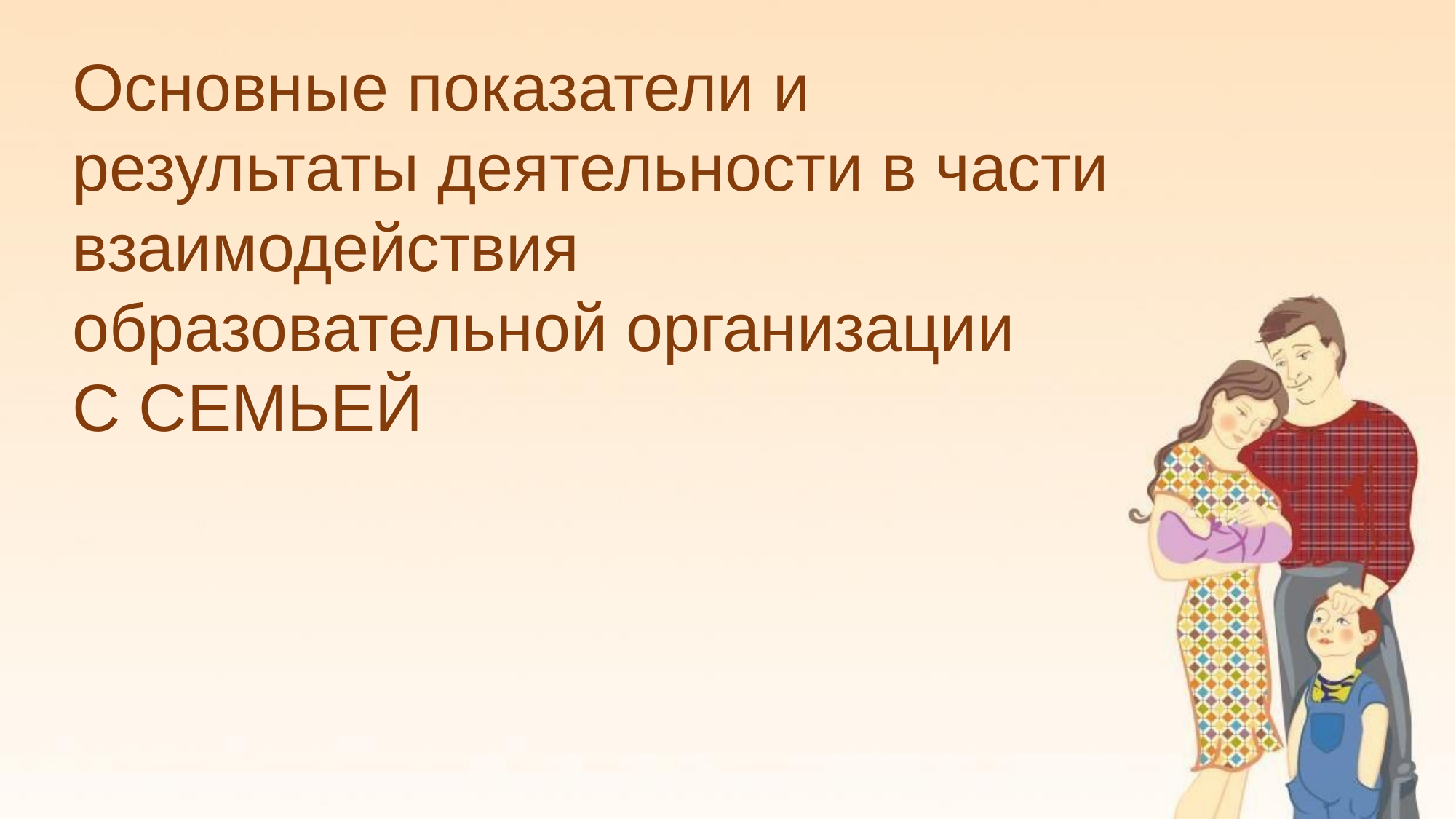

Основные показатели и результаты деятельности в части
взаимодействия образовательной организации
С СЕМЬЕЙ